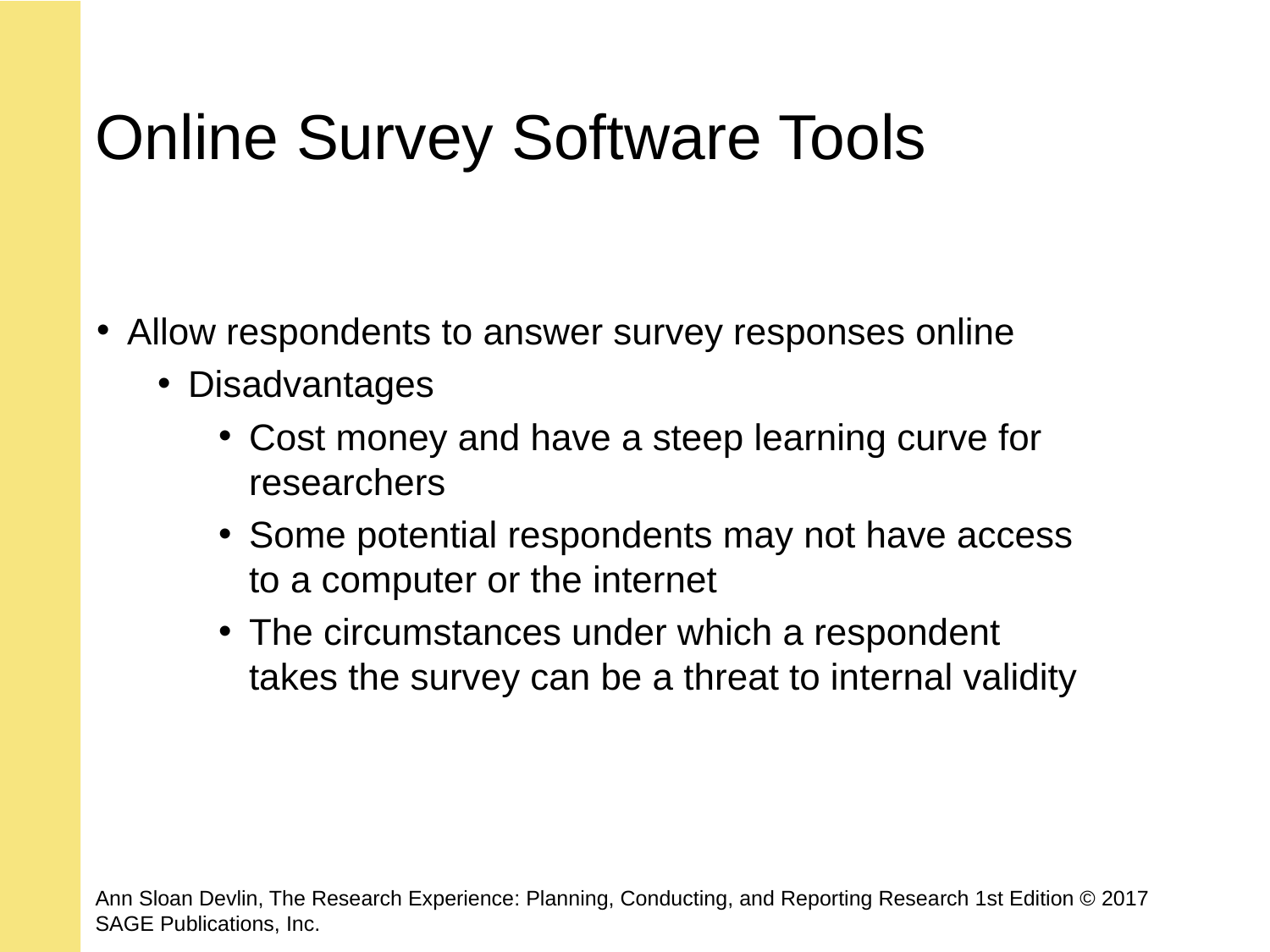

# Online Survey Software Tools
Allow respondents to answer survey responses online
Disadvantages
Cost money and have a steep learning curve for researchers
Some potential respondents may not have access to a computer or the internet
The circumstances under which a respondent takes the survey can be a threat to internal validity